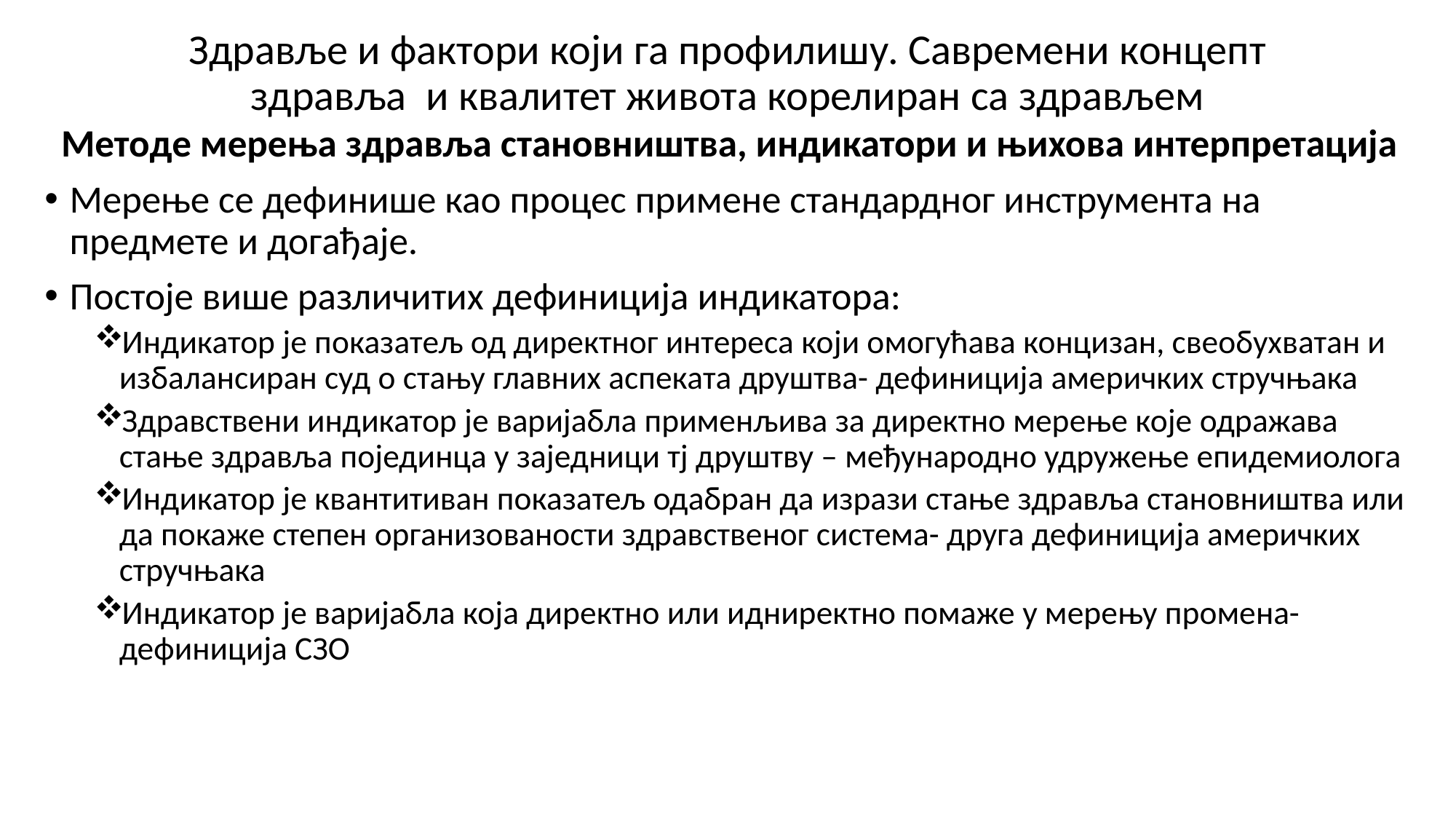

# Здравље и фактори који га профилишу. Савремени концепт здравља  и квалитет живота корелиран са здрављем
Методе мерења здравља становништва, индикатори и њихова интерпретација
Мерење се дефинише као процес примене стандардног инструмента на предмете и догађаје.
Постоје више различитих дефиниција индикатора:
Индикатор је показатељ од директног интереса који омогућава концизан, свеобухватан и избалансиран суд о стању главних аспеката друштва- дефиниција америчких стручњака
Здравствени индикатор је варијабла применљива за директно мерење које одражава стање здравља појединца у заједници тј друштву – међународно удружење епидемиолога
Индикатор је квантитиван показатељ одабран да изрази стање здравља становништва или да покаже степен организованости здравственог система- друга дефиниција америчких стручњака
Индикатор је варијабла која директно или идниректно помаже у мерењу промена- дефиниција СЗО